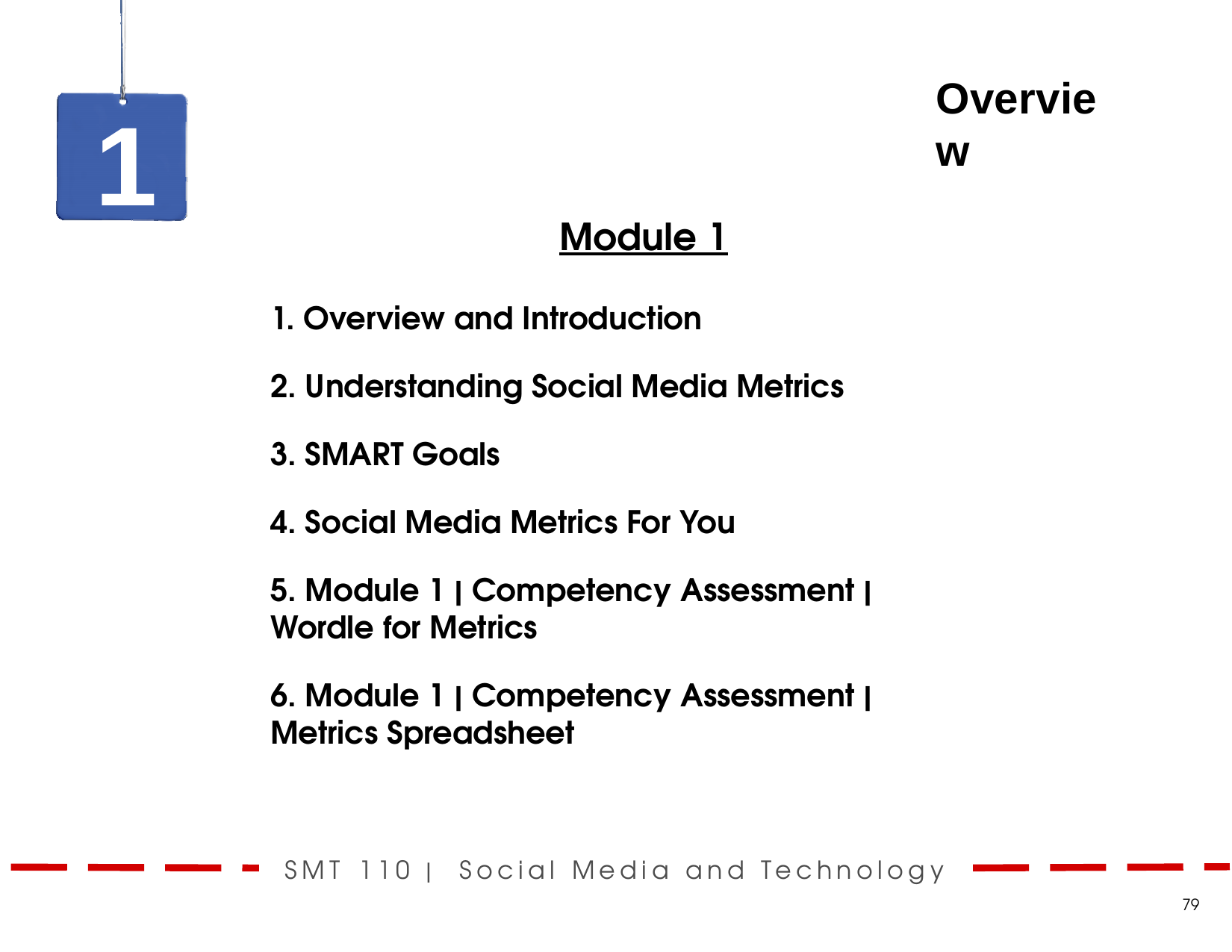

# Overview
1
Module 1

1. Overview and Introduction

2. Understanding Social Media Metrics

3. SMART Goals

4. Social Media Metrics For You

5. Module 1 | Competency Assessment | Wordle for Metrics

6. Module 1 | Competency Assessment | Metrics Spreadsheet
SMT	110	|	Social	Media	and	Technology
79